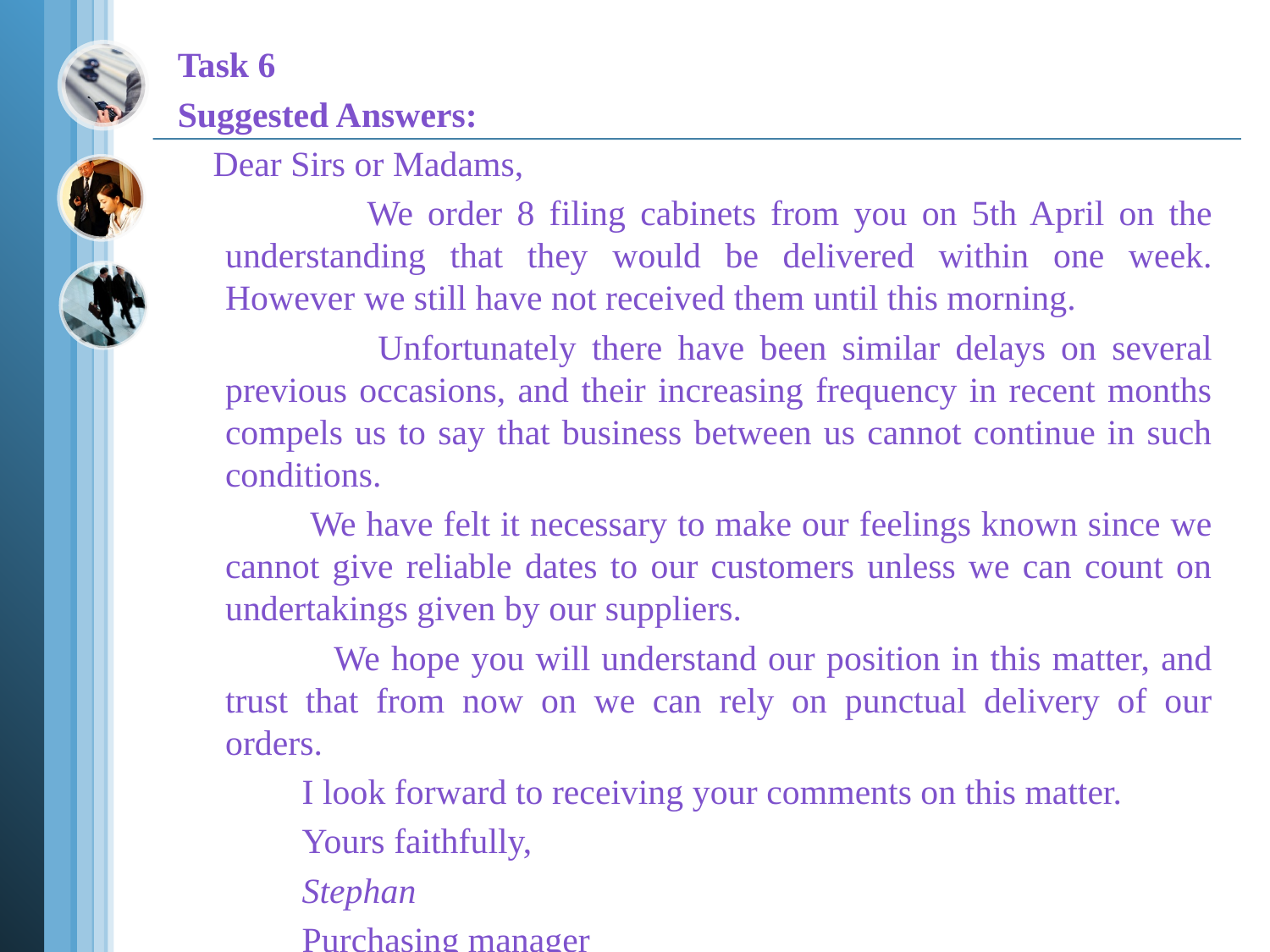

#
Task 6
Suggested Answers:
    Dear Sirs or Madams,
             We order 8 filing cabinets from you on 5th April on the understanding that they would be delivered within one week. However we still have not received them until this morning.
             Unfortunately there have been similar delays on several previous occasions, and their increasing frequency in recent months compels us to say that business between us cannot continue in such conditions.
             We have felt it necessary to make our feelings known since we cannot give reliable dates to our customers unless we can count on undertakings given by our suppliers.
              We hope you will understand our position in this matter, and trust that from now on we can rely on punctual delivery of our orders.
              I look forward to receiving your comments on this matter.
              Yours faithfully,
              Stephan
              Purchasing manager